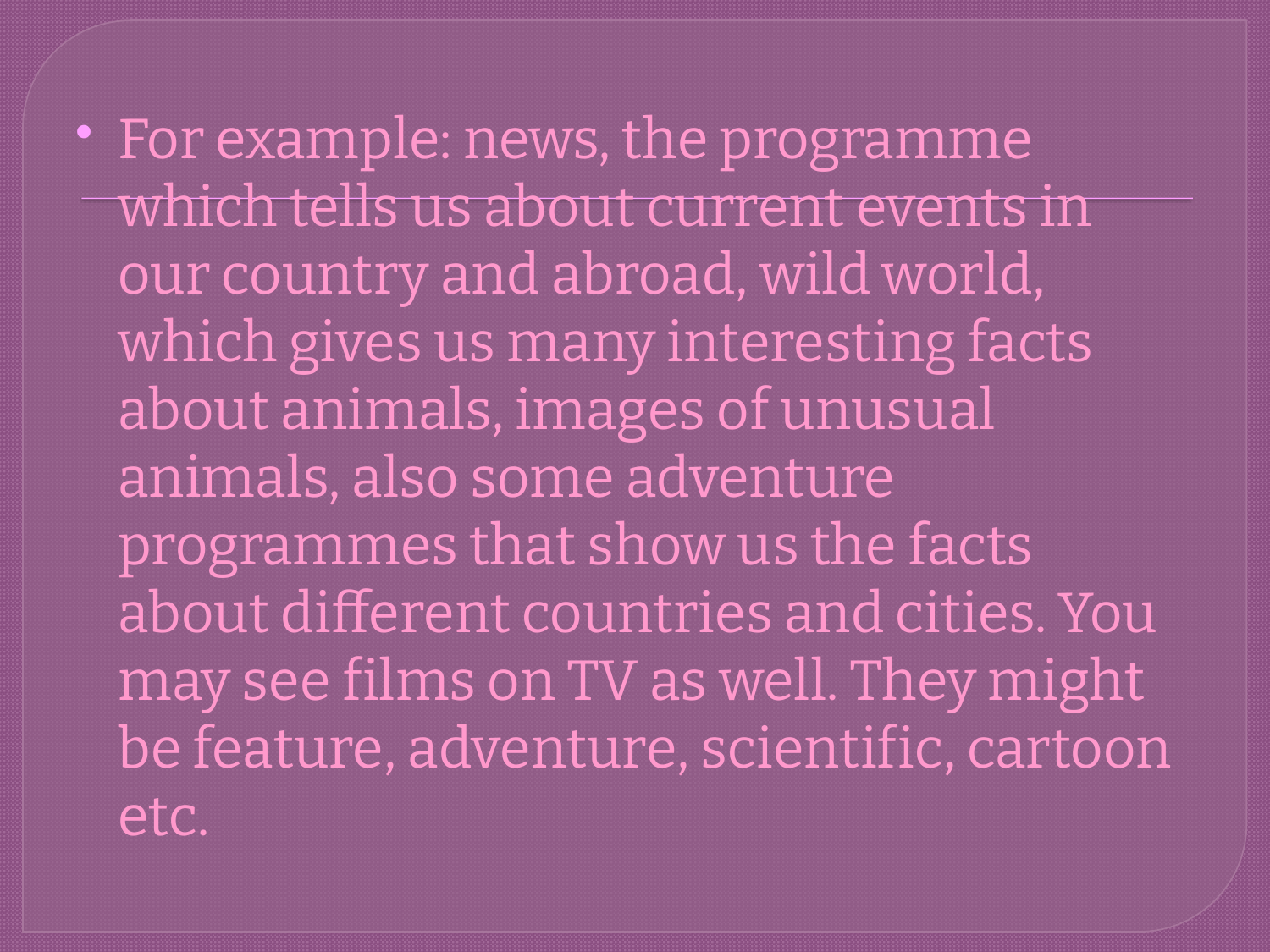

For example: news, the programme which tells us about current events in our country and abroad, wild world, which gives us many interesting facts about animals, images of unusual animals, also some adventure programmes that show us the facts about different countries and cities. You may see films on TV as well. They might be feature, adventure, scientific, cartoon etc.